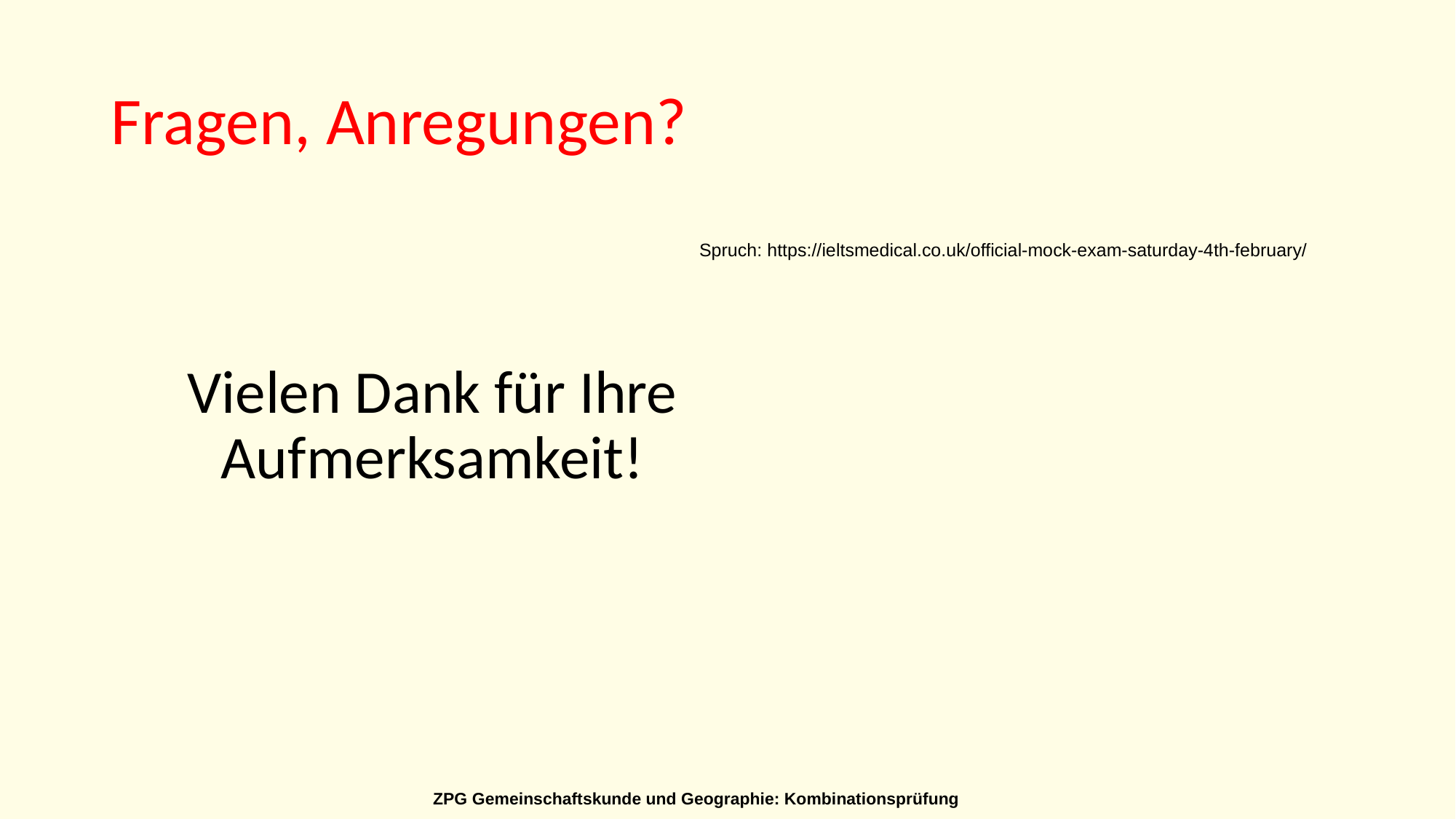

Fragen, Anregungen?

Vielen Dank für Ihre Aufmerksamkeit!
Spruch: https://ieltsmedical.co.uk/official-mock-exam-saturday-4th-february/